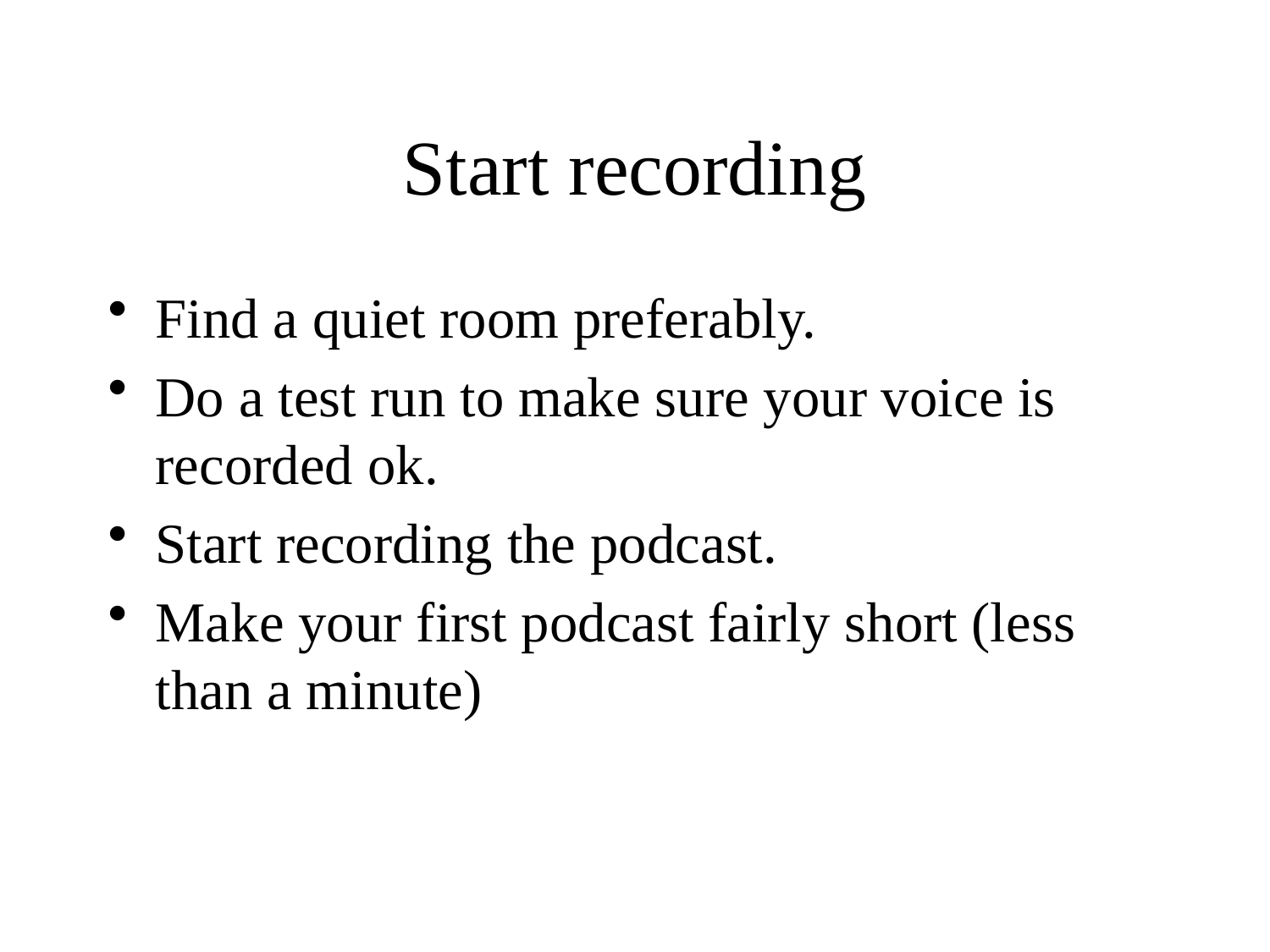

# Start recording
Find a quiet room preferably.
Do a test run to make sure your voice is recorded ok.
Start recording the podcast.
Make your first podcast fairly short (less than a minute)